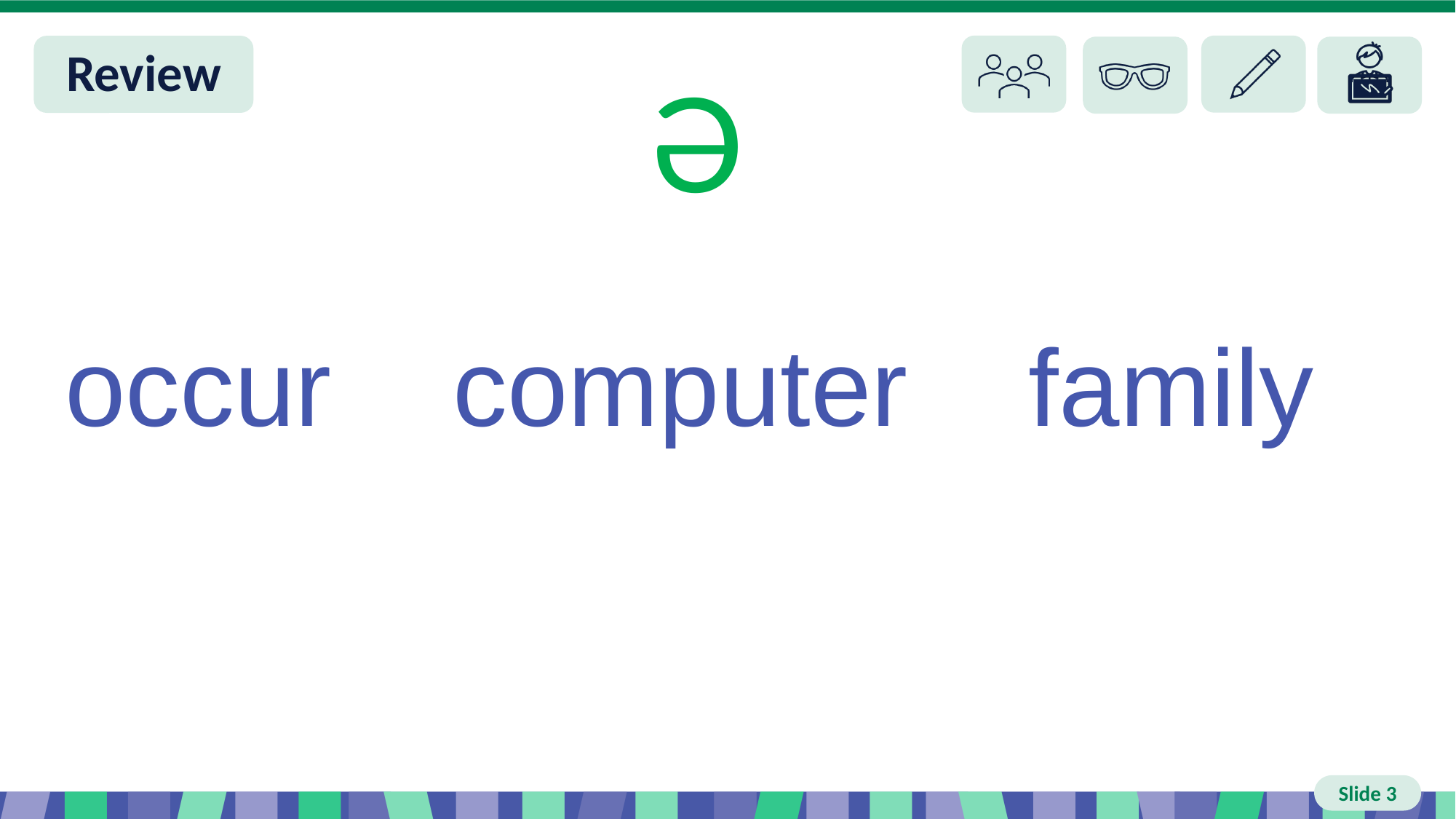

# Slide 3 Review You do
Ə
occur    computer    family